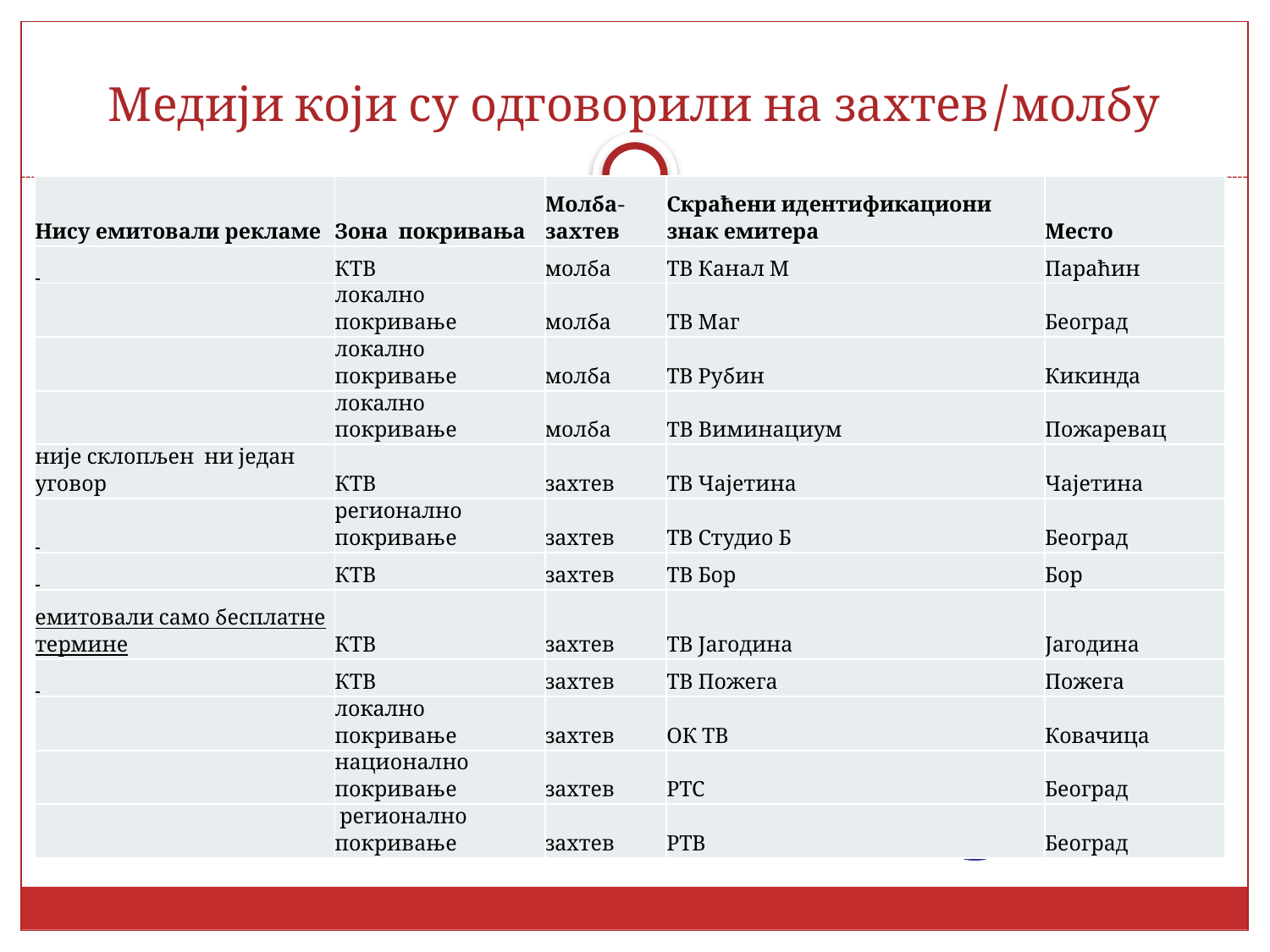

# Медији који су одговорили на захтев/молбу
| Нису емитовали рекламе | Зона покривања | Молба-захтев | Скраћени идентификациони знак емитера | Место |
| --- | --- | --- | --- | --- |
|  | КТВ | молба | ТВ Канал М | Параћин |
|  | локално покривање | молба | ТВ Маг | Београд |
|  | локално покривање | молба | ТВ Рубин | Кикинда |
|  | локално покривање | молба | TВ Виминациум | Пожаревац |
| није склопљен ни један уговор | КТВ | захтев | ТВ Чајетина | Чајетина |
|  | регионално покривање | захтев | ТВ Студио Б | Београд |
|  | КТВ | захтев | ТВ Бор | Бор |
| емитовали само бесплатне термине | КТВ | захтев | ТВ Јагодина | Јагодина |
|  | КТВ | захтев | ТВ Пожега | Пожега |
|  | локално покривање | захтев | ОК ТВ | Ковачица |
|  | национално покривање | захтев | РТС | Београд |
|  | регионално покривање | захтев | РТВ | Београд |